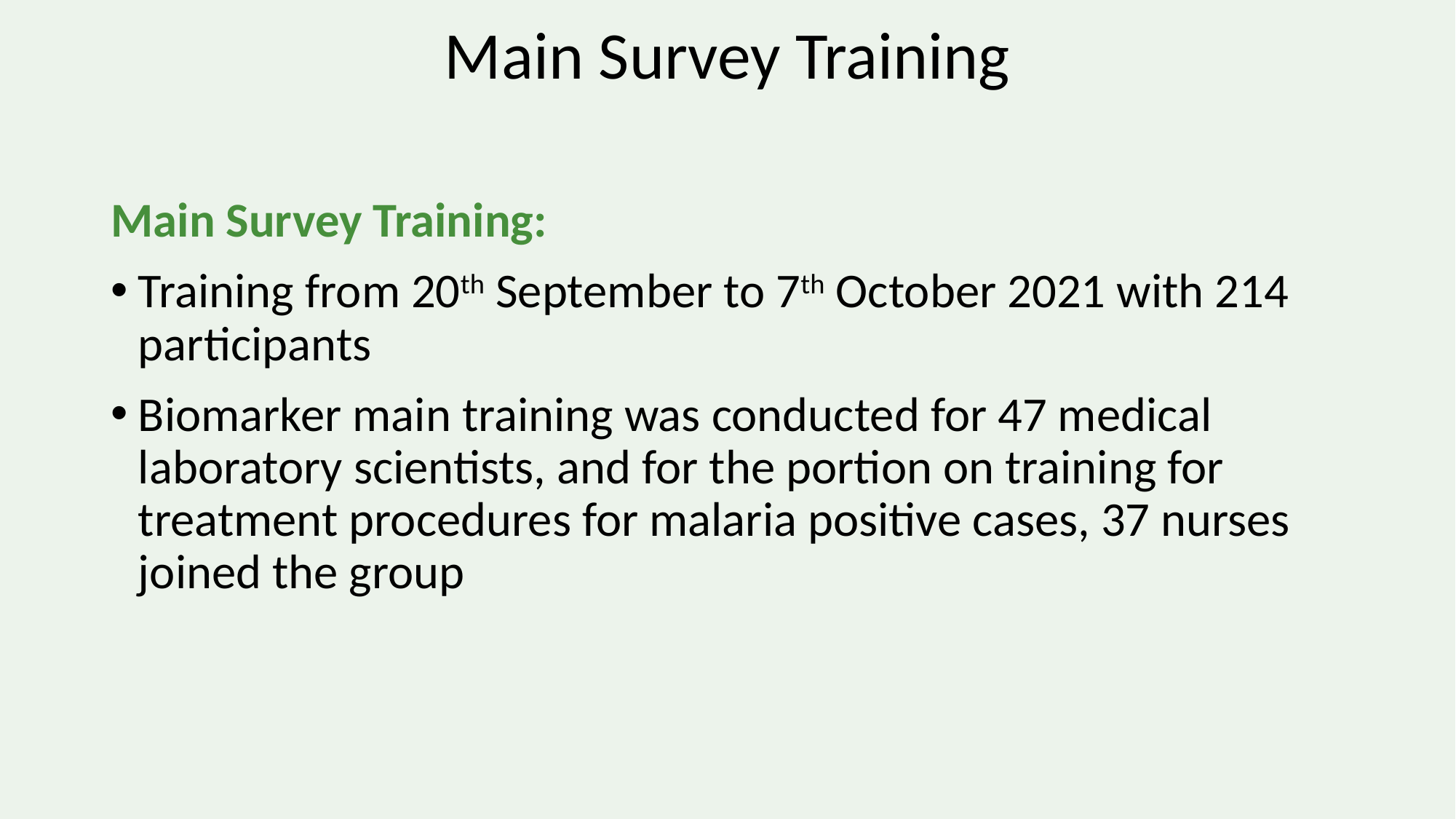

# Main Survey Training
Main Survey Training:
Training from 20th September to 7th October 2021 with 214 participants
Biomarker main training was conducted for 47 medical laboratory scientists, and for the portion on training for treatment procedures for malaria positive cases, 37 nurses joined the group